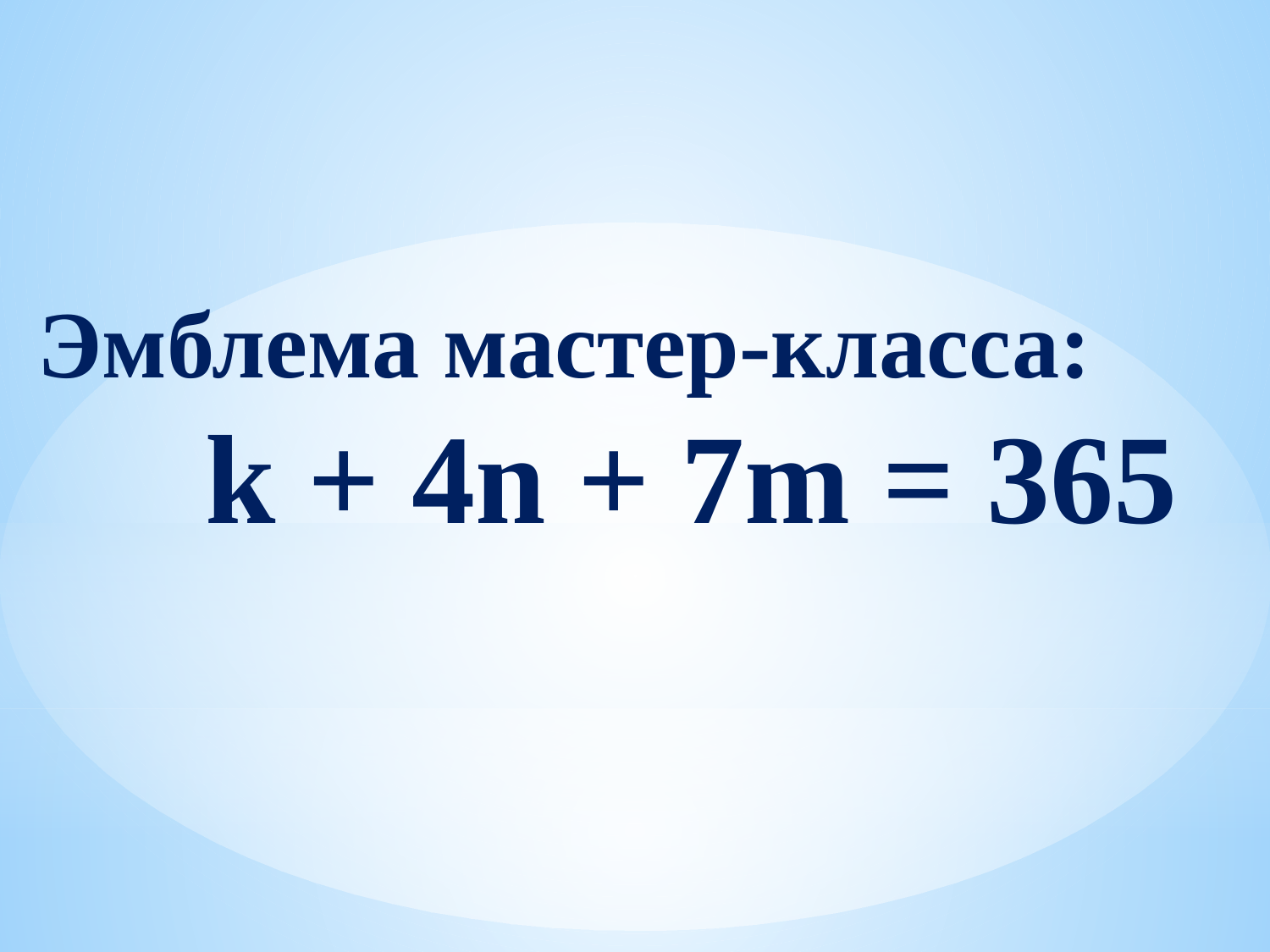

Эмблема мастер-класса:             k + 4n + 7m = 365